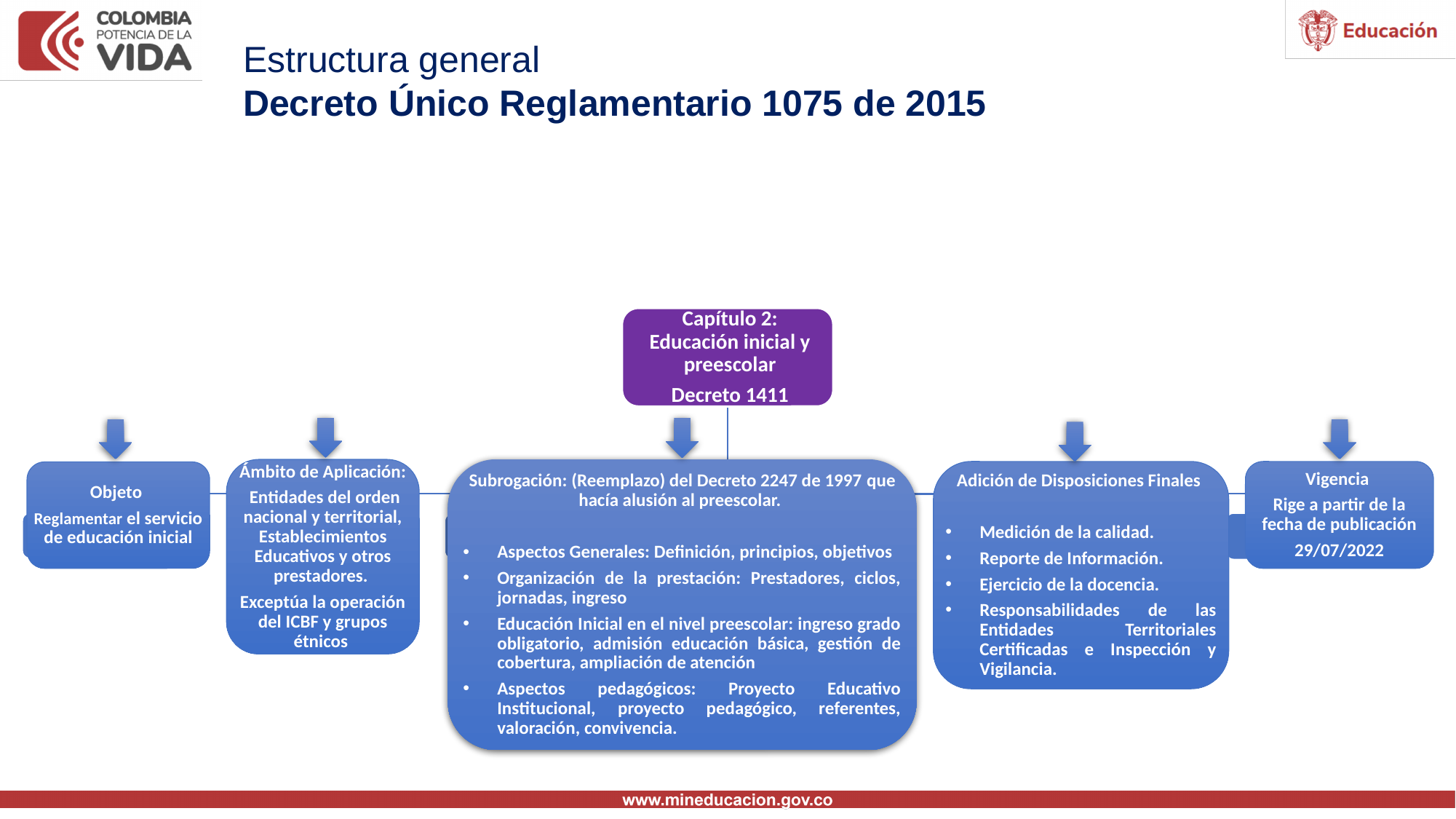

Estructura general
Decreto Único Reglamentario 1075 de 2015
Capítulo 2: Educación inicial y preescolar
Decreto 1411
Artículo 1
Artículo 2
Artículo 3
Artículo 4
Artículo 5

Subrogación: (Reemplazo) del Decreto 2247 de 1997 que hacía alusión al preescolar.

Aspectos Generales: Definición, principios, objetivos
Organización de la prestación: Prestadores, ciclos, jornadas, ingreso
Educación Inicial en el nivel preescolar: ingreso grado obligatorio, admisión educación básica, gestión de cobertura, ampliación de atención
Aspectos pedagógicos: Proyecto Educativo Institucional, proyecto pedagógico, referentes, valoración, convivencia.
Ámbito de Aplicación:
 Entidades del orden nacional y territorial, Establecimientos Educativos y otros prestadores.
Exceptúa la operación del ICBF y grupos étnicos
Vigencia
Rige a partir de la fecha de publicación
29/07/2022
Adición de Disposiciones Finales

Medición de la calidad.
Reporte de Información.
Ejercicio de la docencia.
Responsabilidades de las Entidades Territoriales Certificadas e Inspección y Vigilancia.
Objeto
Reglamentar el servicio de educación inicial